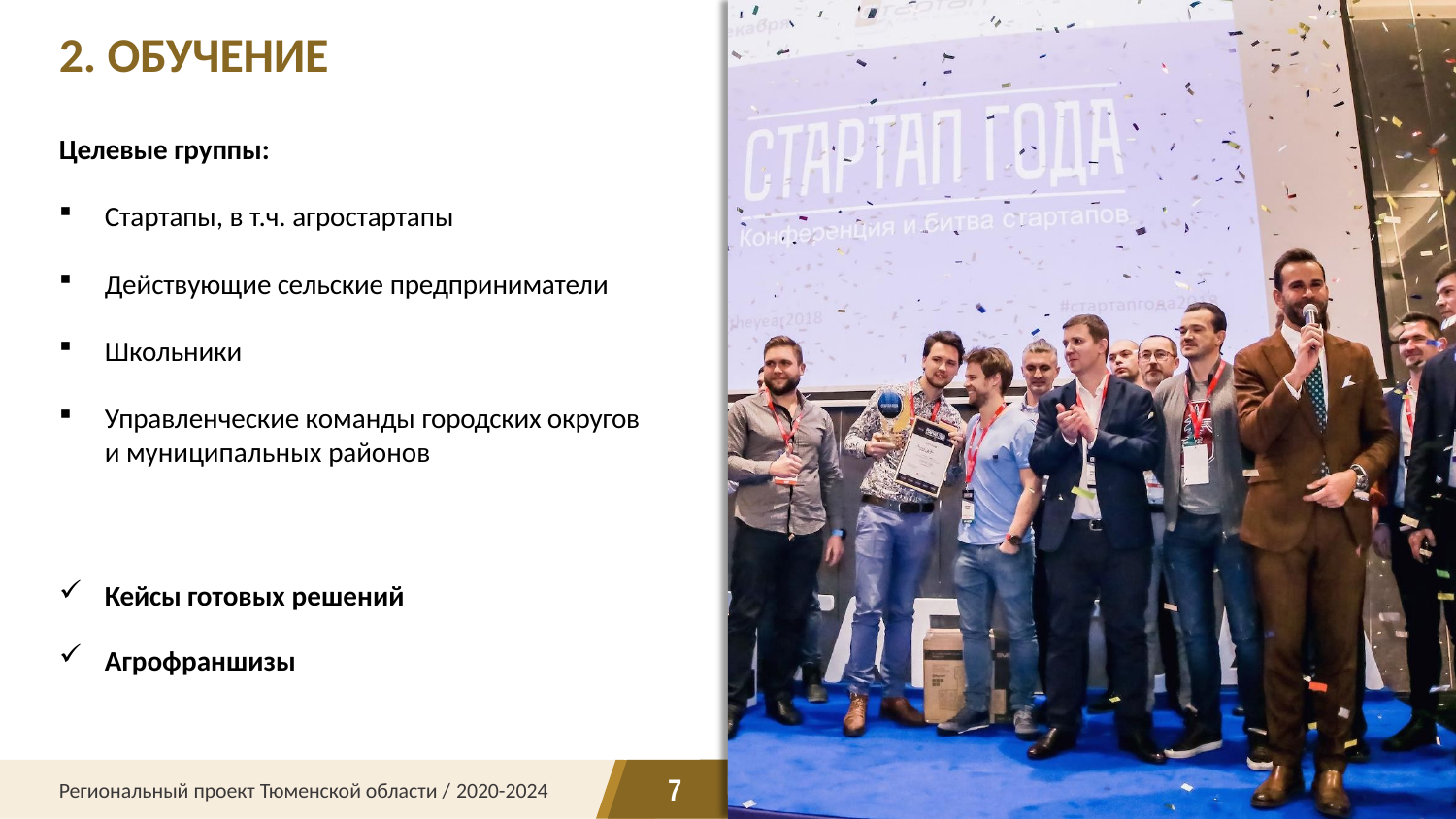

# 2. ОБУЧЕНИЕ
Целевые группы:

Стартапы, в т.ч. агростартапы

Действующие сельские предприниматели

Школьники

Управленческие команды городских округов  и муниципальных районов
Кейсы готовых решений

Агрофраншизы
7
Региональный проект Тюменской области / 2020-2024